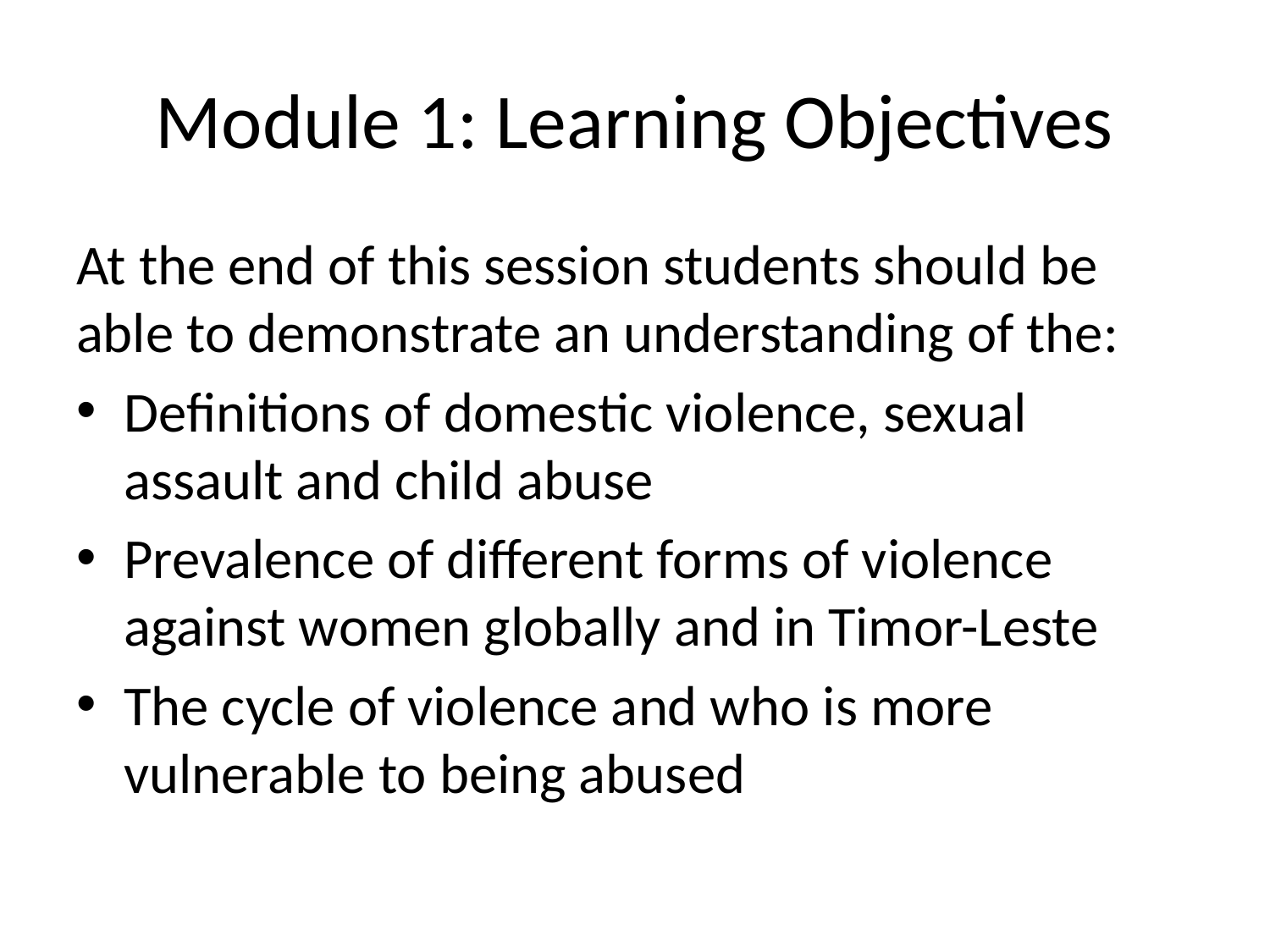

# Module 1: Learning Objectives
At the end of this session students should be able to demonstrate an understanding of the:
Definitions of domestic violence, sexual assault and child abuse
Prevalence of different forms of violence against women globally and in Timor-Leste
The cycle of violence and who is more vulnerable to being abused